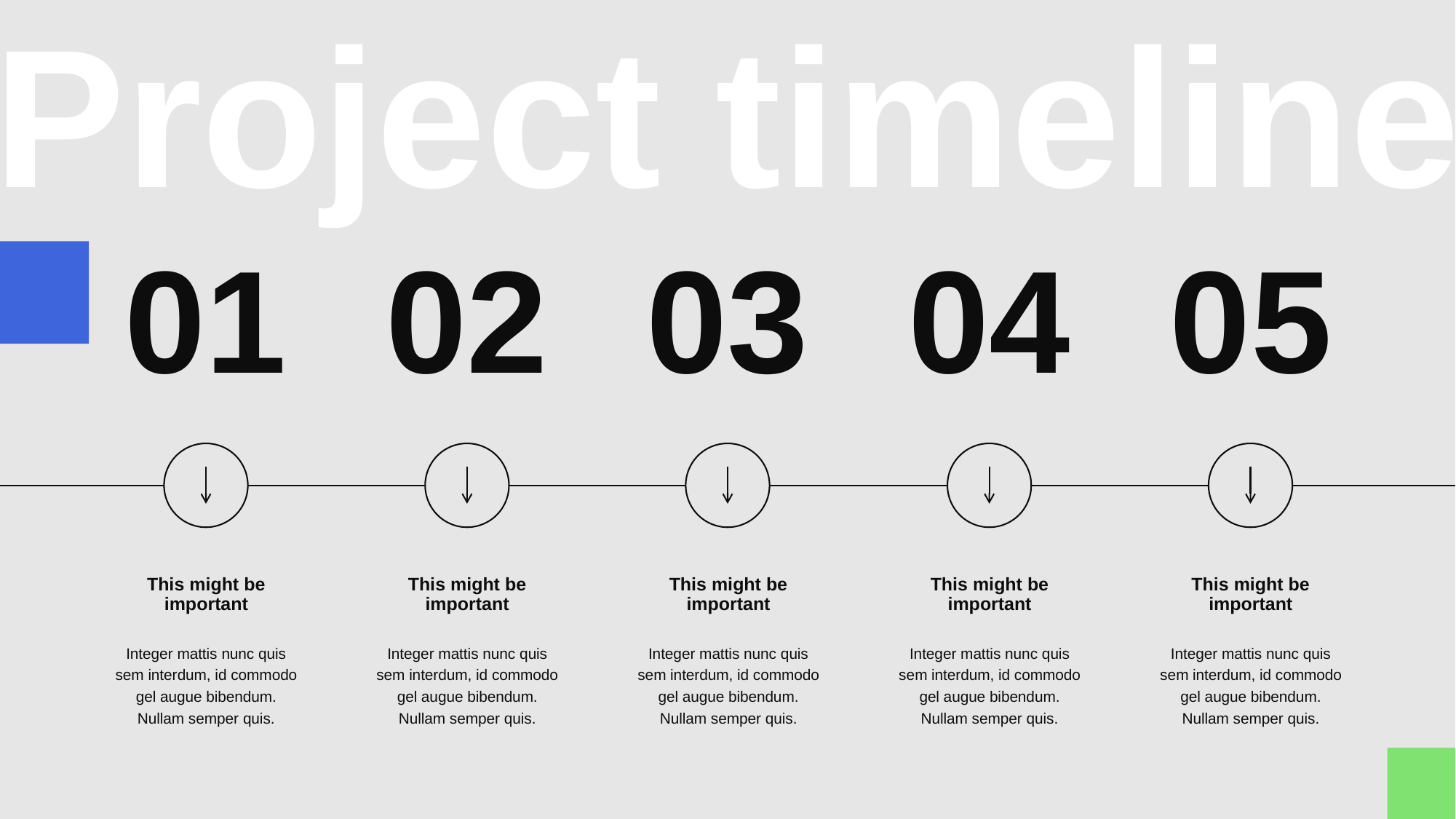

Project timeline

01
02
03
04
05

This might be important
This might be important
This might be important
This might be important
This might be important
Integer mattis nunc quis sem interdum, id commodo gel augue bibendum. Nullam semper quis.
Integer mattis nunc quis sem interdum, id commodo gel augue bibendum. Nullam semper quis.
Integer mattis nunc quis sem interdum, id commodo gel augue bibendum. Nullam semper quis.
Integer mattis nunc quis sem interdum, id commodo gel augue bibendum. Nullam semper quis.
Integer mattis nunc quis sem interdum, id commodo gel augue bibendum. Nullam semper quis.